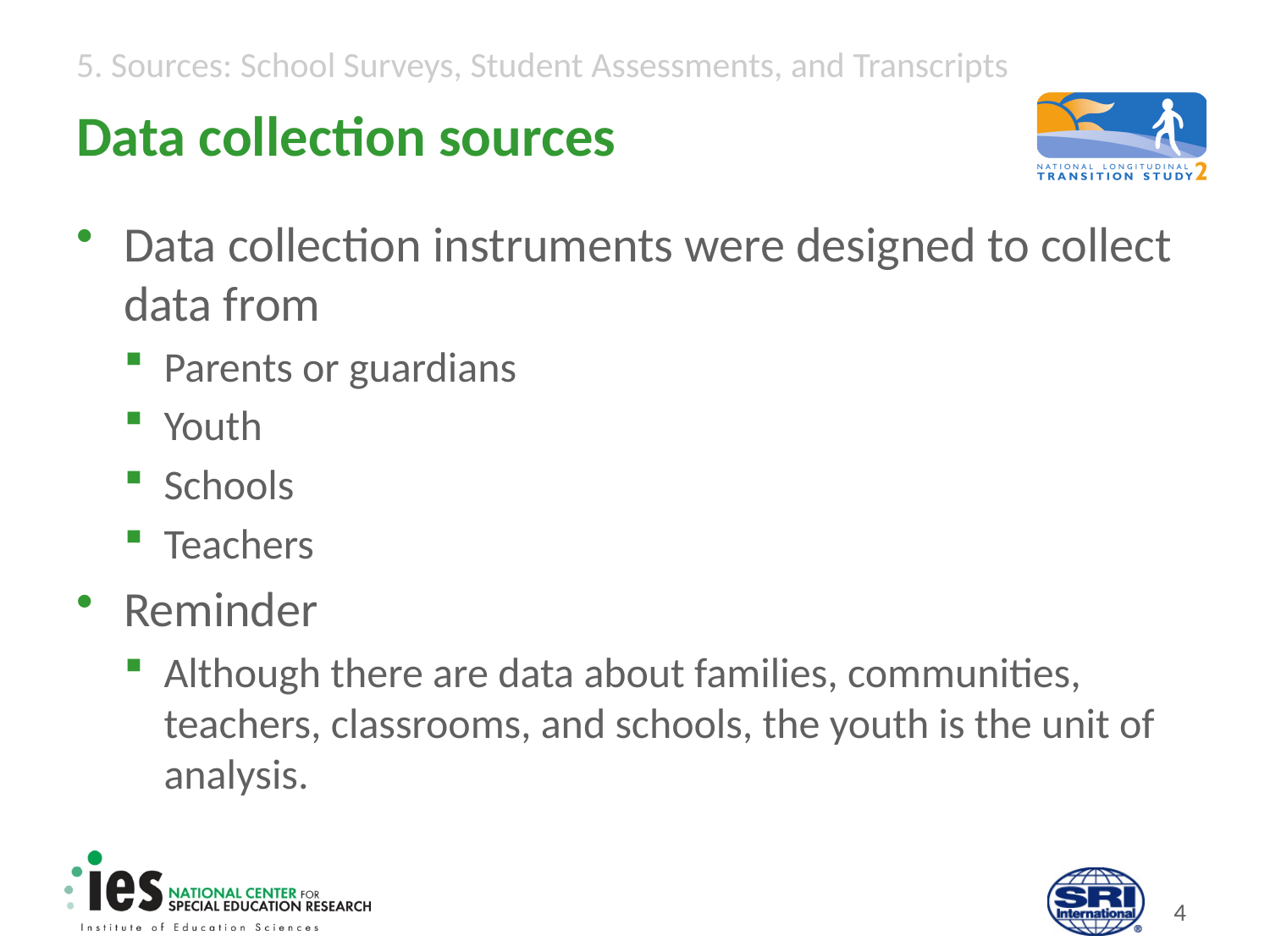

# Data collection sources
Data collection instruments were designed to collect data from
Parents or guardians
Youth
Schools
Teachers
Reminder
Although there are data about families, communities, teachers, classrooms, and schools, the youth is the unit of analysis.

4